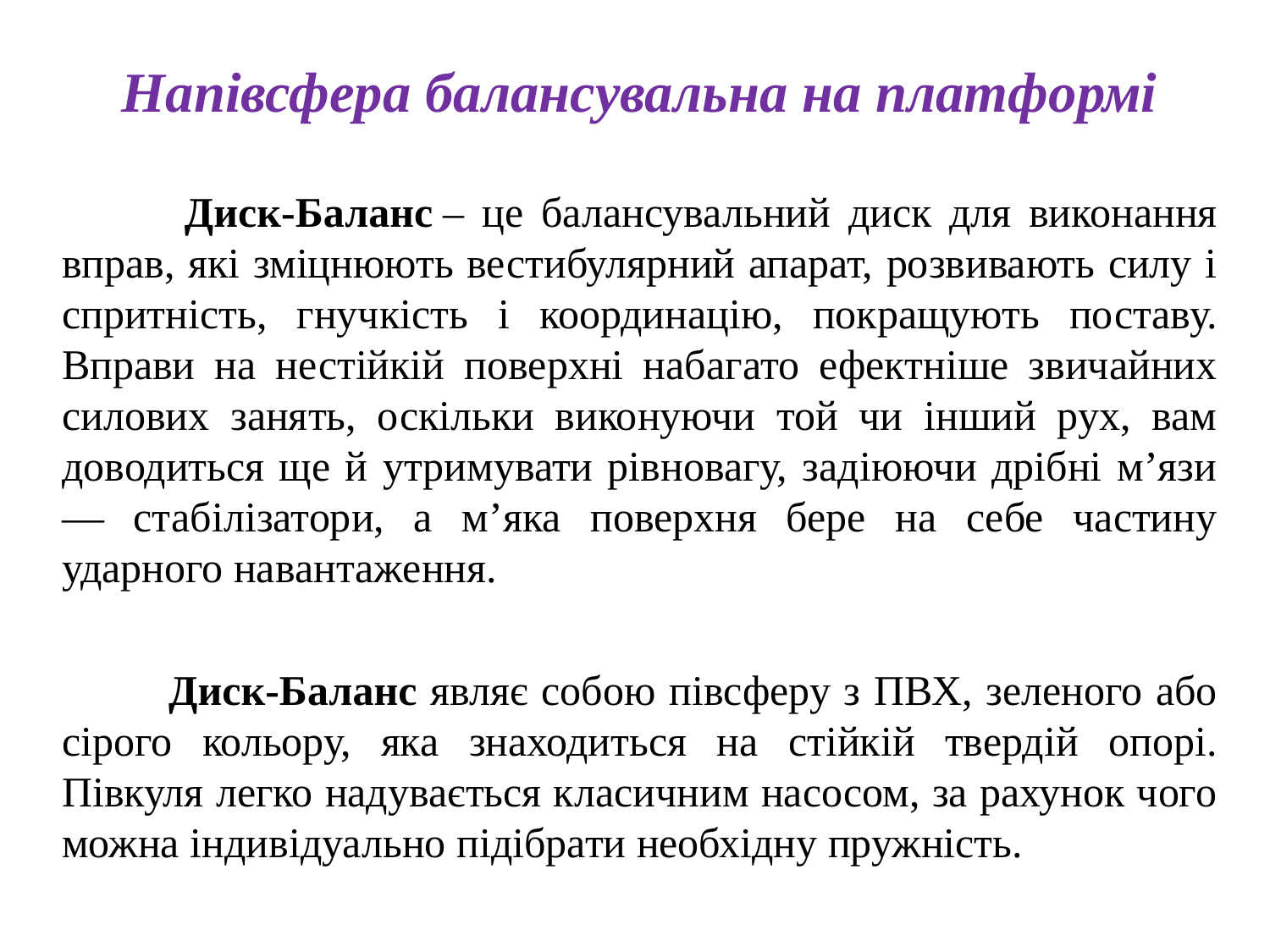

Напівсфера балансувальна на платформі

       Диск-Баланс – це балансувальний диск для виконання вправ, які зміцнюють вестибулярний апарат, розвивають силу і спритність, гнучкість і координацію, покращують поставу. Вправи на нестійкій поверхні набагато ефектніше звичайних силових занять, оскільки виконуючи той чи інший рух, вам доводиться ще й утримувати рівновагу, задіюючи дрібні м’язи — стабілізатори, а м’яка поверхня бере на себе частину ударного навантаження.

        Диск-Баланс являє собою півсферу з ПВХ, зеленого або сірого кольору, яка знаходиться на стійкій твердій опорі.
Півкуля легко надувається класичним насосом, за рахунок чого можна індивідуально підібрати необхідну пружність.